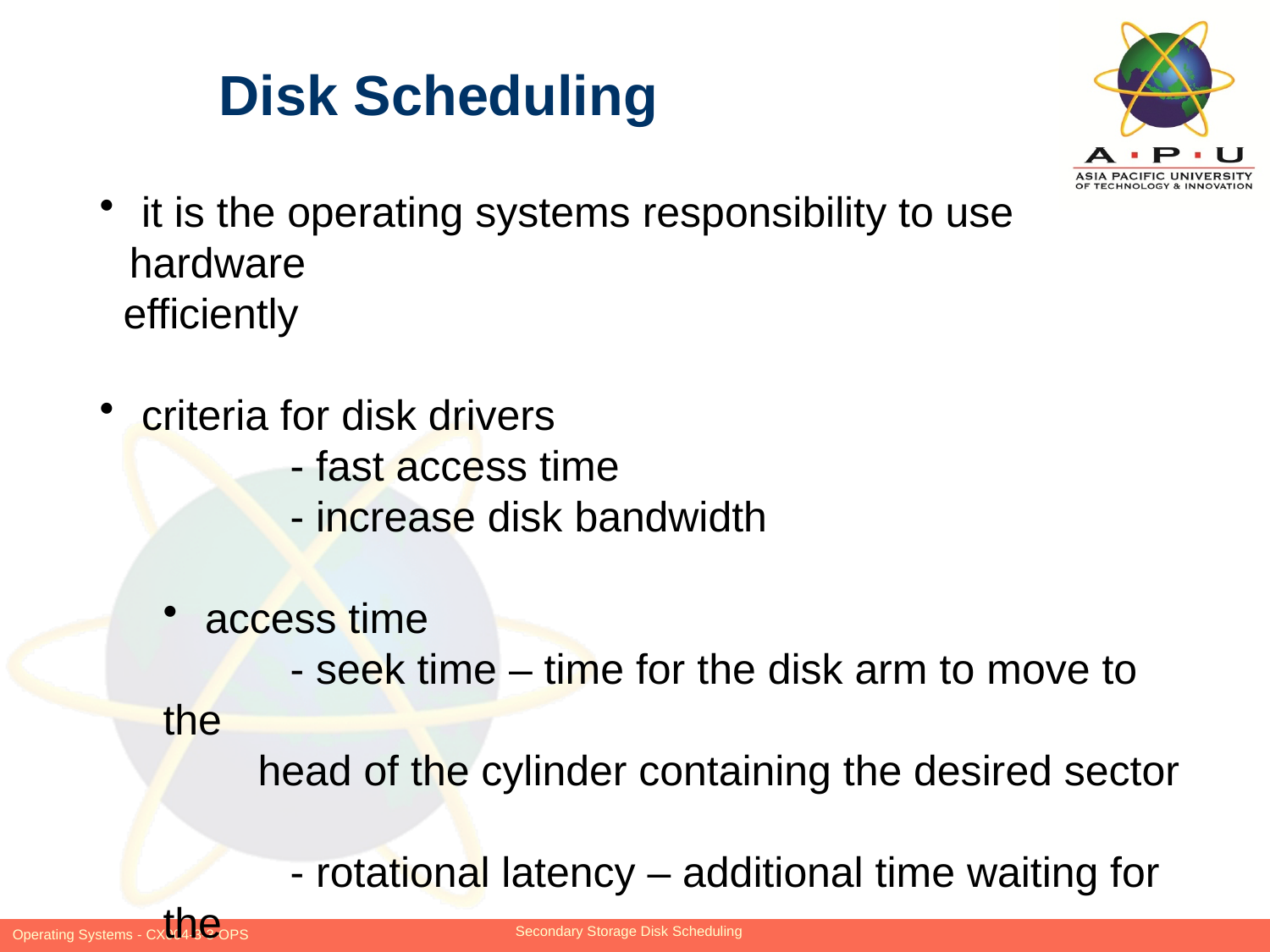

Disk Scheduling
 it is the operating systems responsibility to use hardware
  efficiently

 criteria for disk drivers
	- fast access time
	- increase disk bandwidth

 access time
	- seek time – time for the disk arm to move to the
        head of the cylinder containing the desired sector

	- rotational latency – additional time waiting for the
	  disk to rotate to the desired sector of the disk
        head

Slide 7 of 21